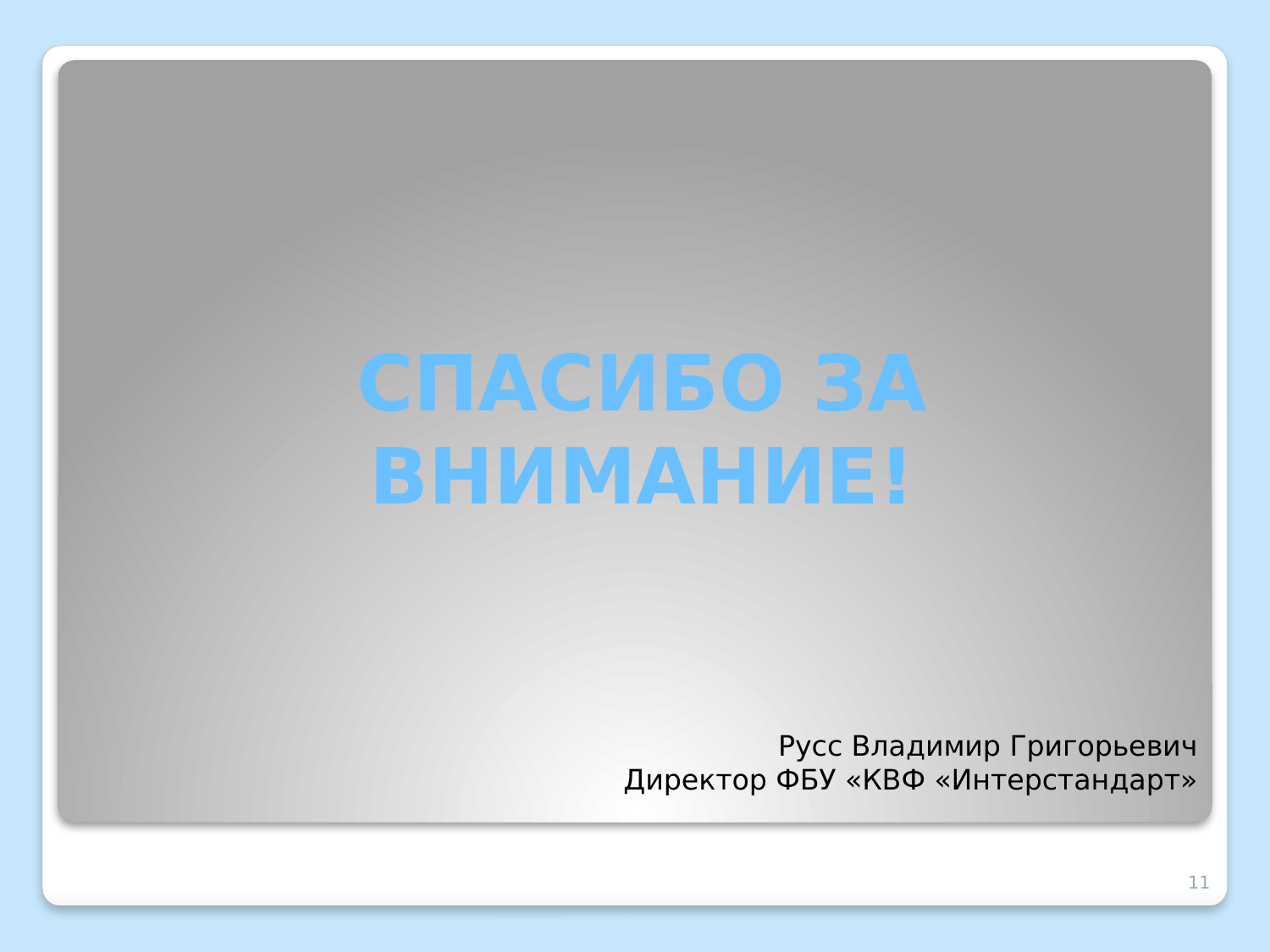

# CПАСИБО ЗА ВНИМАНИЕ!
Русс Владимир Григорьевич
Директор ФБУ «КВФ «Интерстандарт»
11